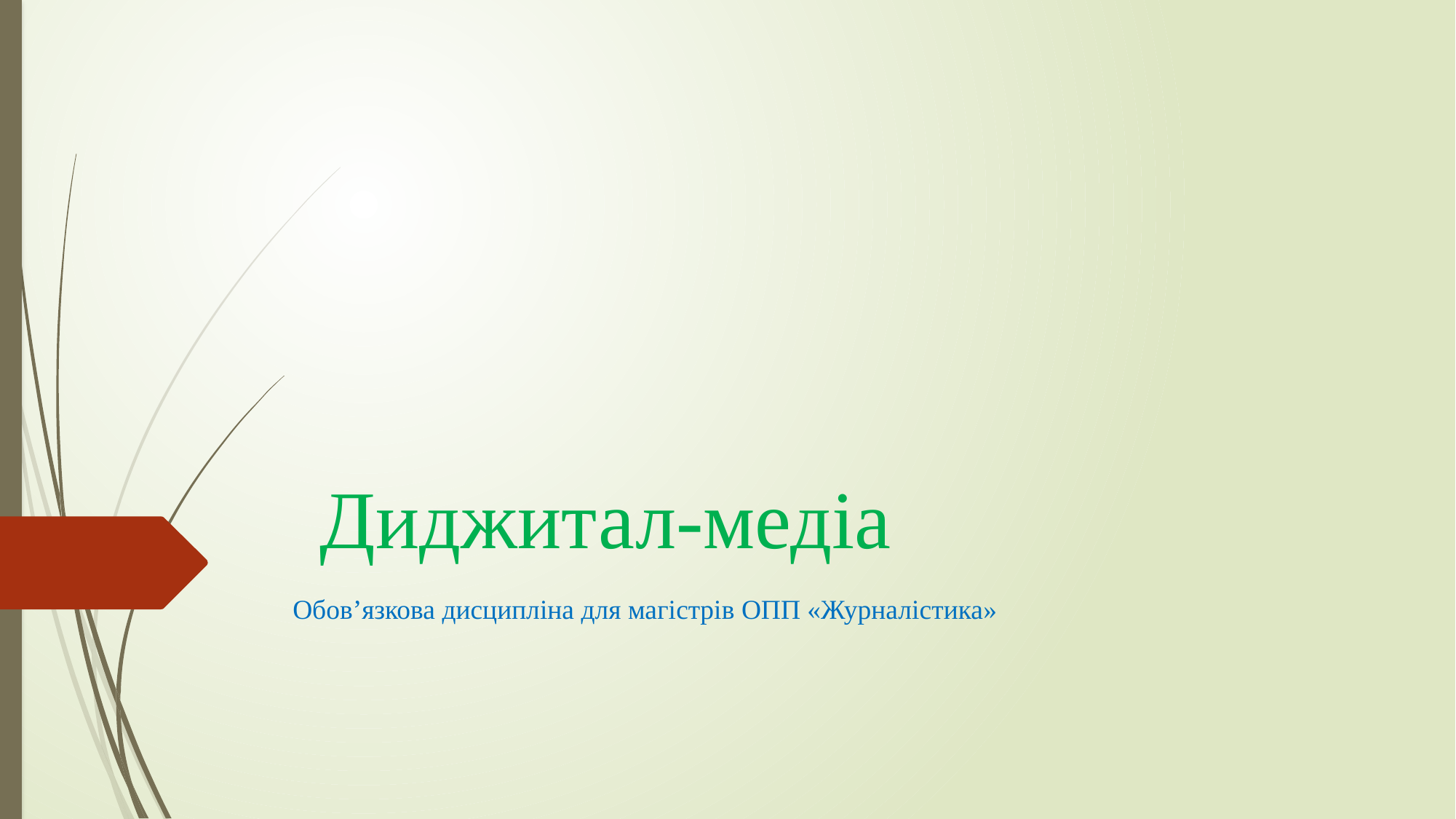

# Диджитал-медіа
Обов’язкова дисципліна для магістрів ОПП «Журналістика»